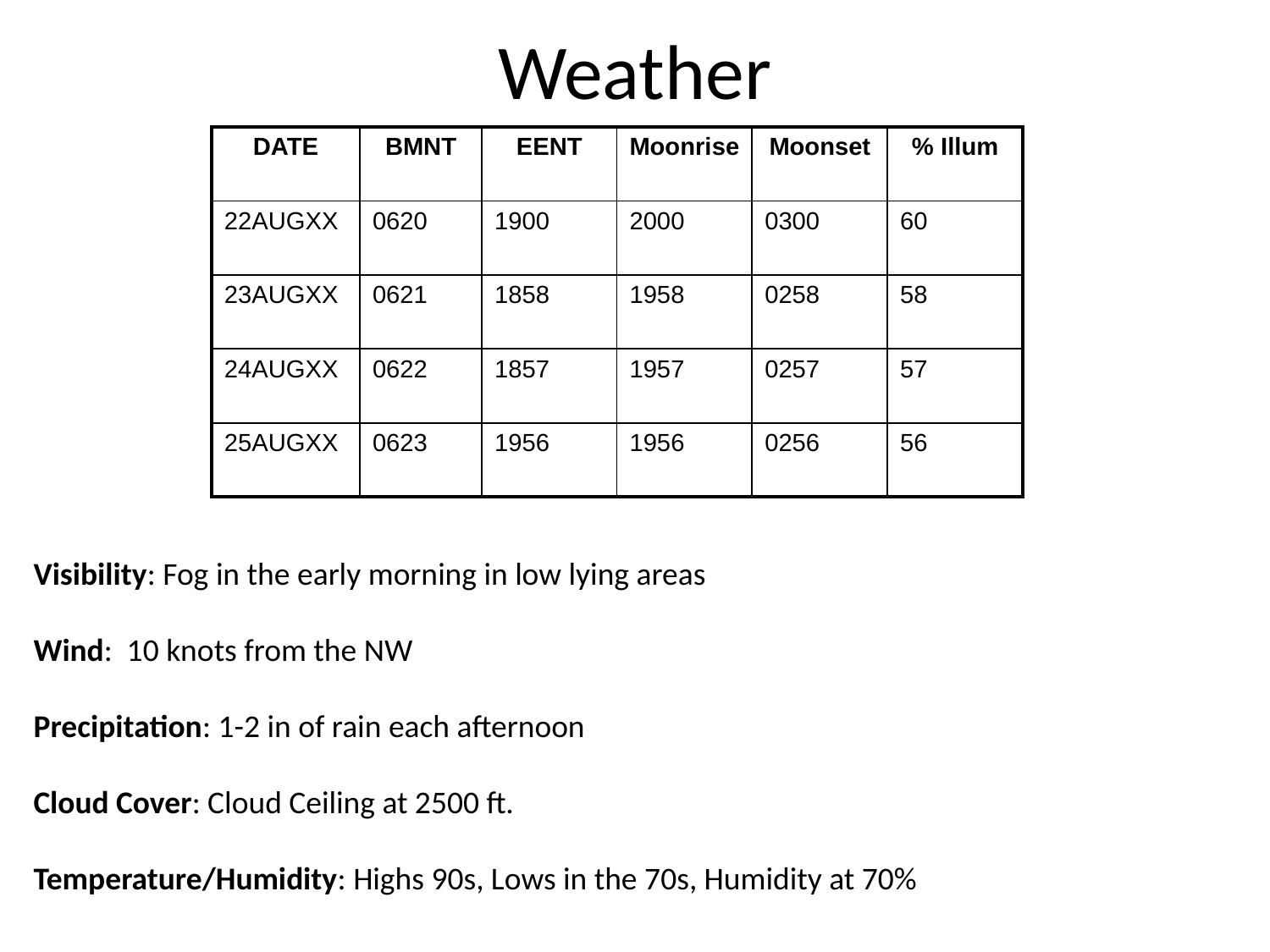

# Weather
| DATE | BMNT | EENT | Moonrise | Moonset | % Illum |
| --- | --- | --- | --- | --- | --- |
| 22AUGXX | 0620 | 1900 | 2000 | 0300 | 60 |
| 23AUGXX | 0621 | 1858 | 1958 | 0258 | 58 |
| 24AUGXX | 0622 | 1857 | 1957 | 0257 | 57 |
| 25AUGXX | 0623 | 1956 | 1956 | 0256 | 56 |

Visibility: Fog in the early morning in low lying areas

Wind:  10 knots from the NW

Precipitation: 1-2 in of rain each afternoon

Cloud Cover: Cloud Ceiling at 2500 ft.

Temperature/Humidity: Highs 90s, Lows in the 70s, Humidity at 70%